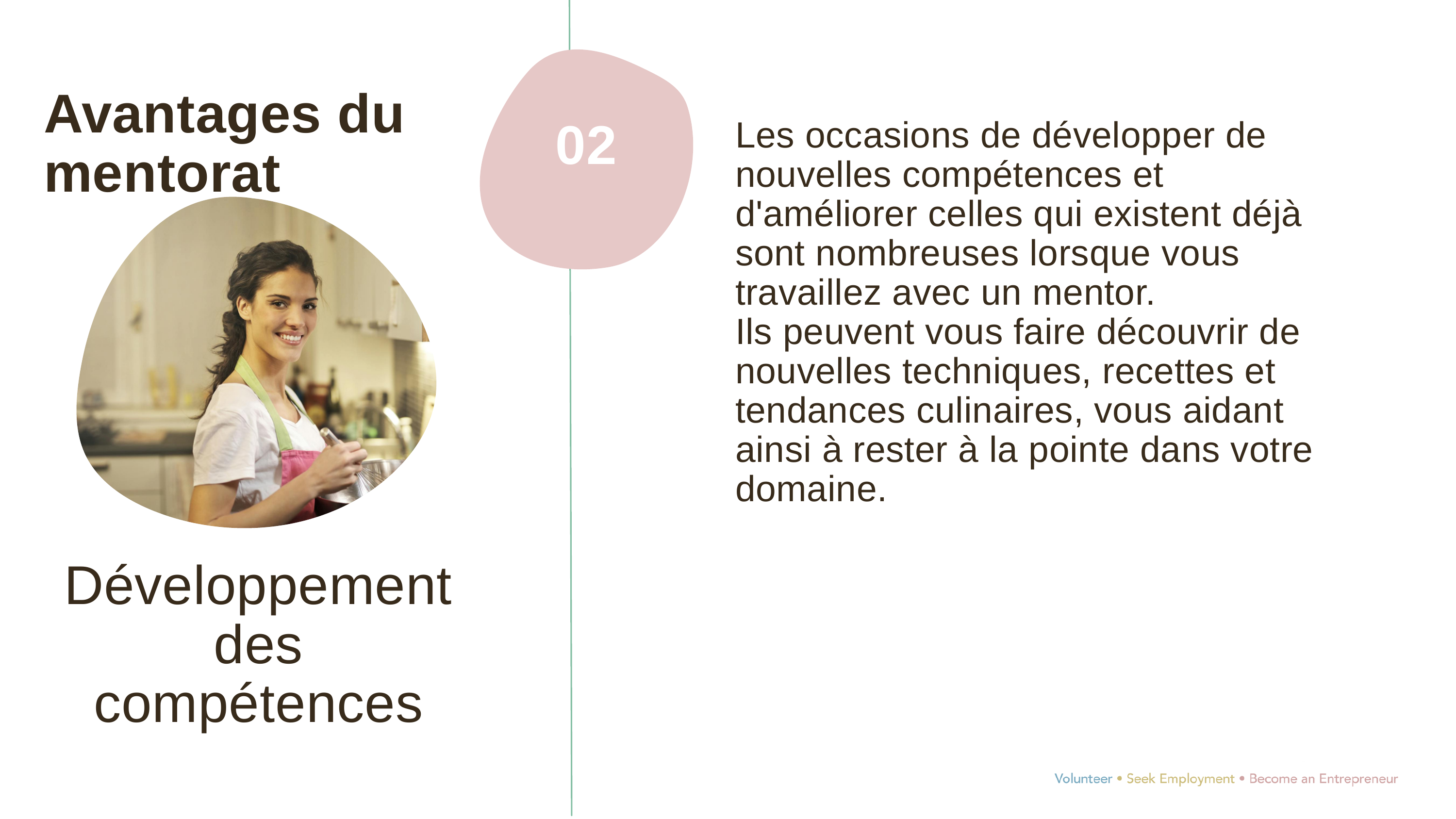

Avantages du mentorat

Développement des compétences
Les occasions de développer de nouvelles compétences et d'améliorer celles qui existent déjà sont nombreuses lorsque vous travaillez avec un mentor.
Ils peuvent vous faire découvrir de nouvelles techniques, recettes et tendances culinaires, vous aidant ainsi à rester à la pointe dans votre domaine.

02